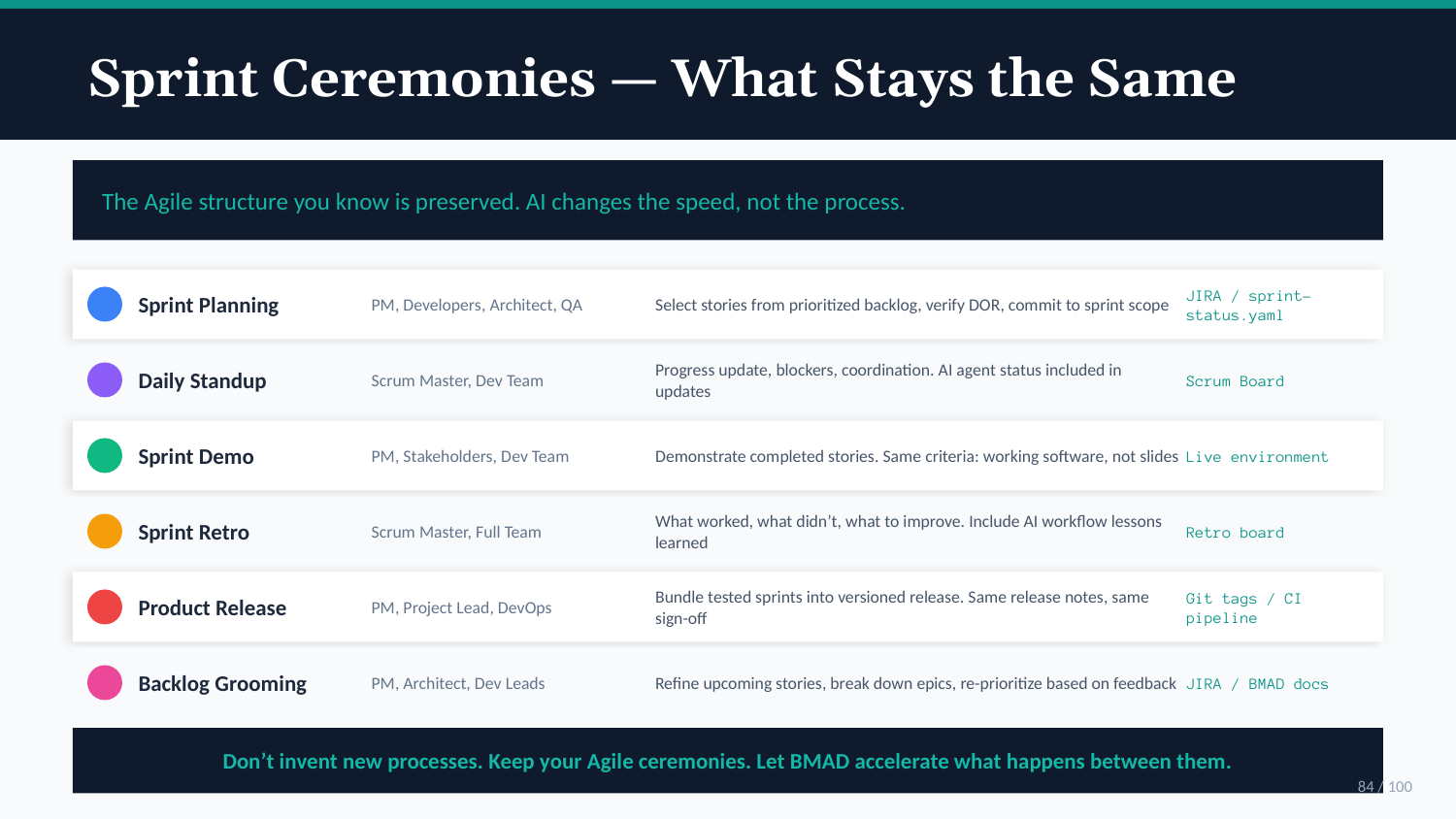

Sprint Ceremonies — What Stays the Same

The Agile structure you know is preserved. AI changes the speed, not the process.

Sprint Planning
PM, Developers, Architect, QA
Select stories from prioritized backlog, verify DOR, commit to sprint scope
JIRA / sprint-status.yaml

Daily Standup
Scrum Master, Dev Team
Progress update, blockers, coordination. AI agent status included in updates
Scrum Board

Sprint Demo
PM, Stakeholders, Dev Team
Demonstrate completed stories. Same criteria: working software, not slides
Live environment

Sprint Retro
Scrum Master, Full Team
What worked, what didn’t, what to improve. Include AI workflow lessons learned
Retro board

Product Release
PM, Project Lead, DevOps
Bundle tested sprints into versioned release. Same release notes, same sign-off
Git tags / CI pipeline

Backlog Grooming
PM, Architect, Dev Leads
Refine upcoming stories, break down epics, re-prioritize based on feedback
JIRA / BMAD docs

Don’t invent new processes. Keep your Agile ceremonies. Let BMAD accelerate what happens between them.
84 / 100